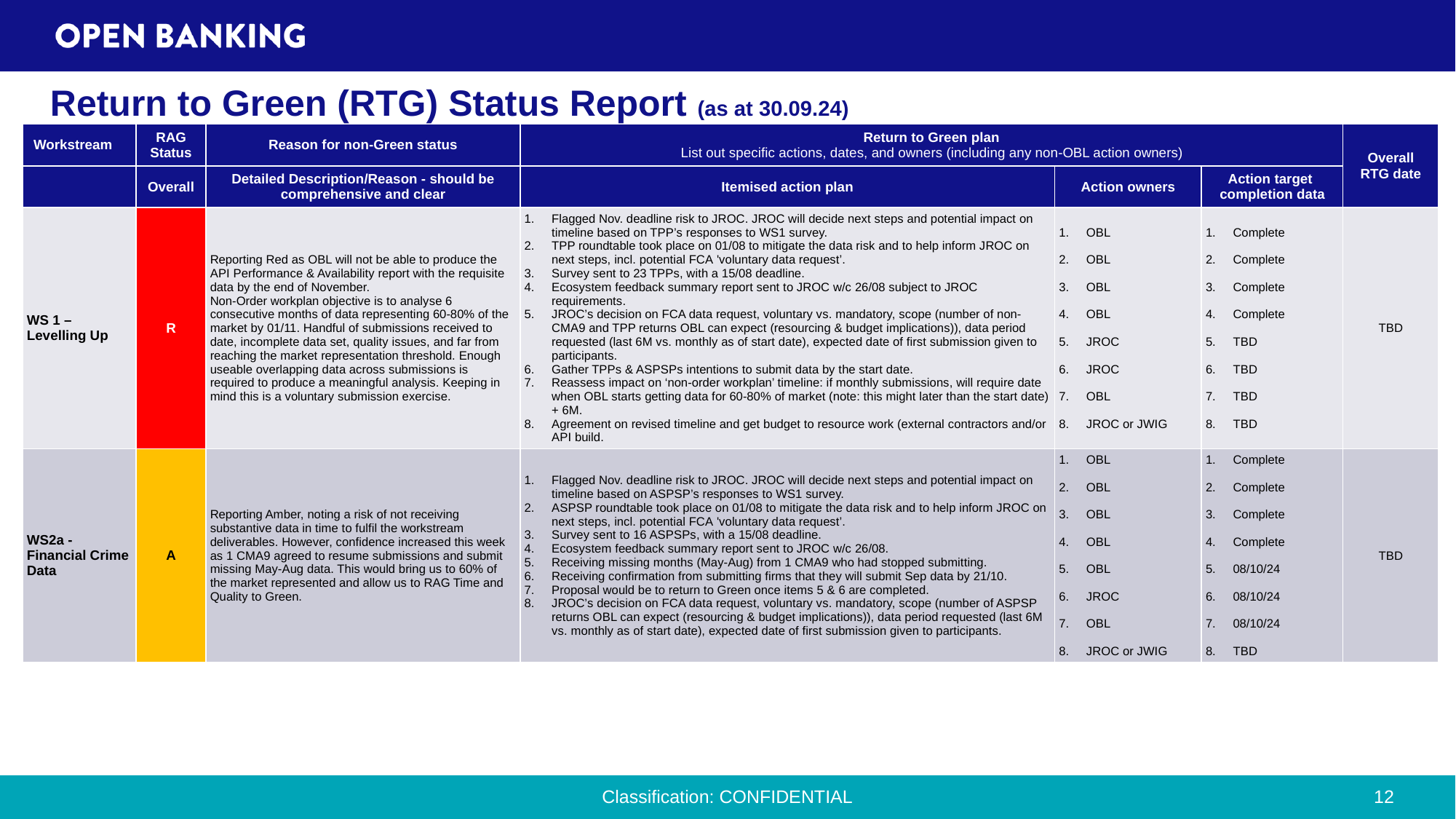

# Return to Green (RTG) Status Report (as at 30.09.24)
| Workstream | RAG Status | Reason for non-Green status | Return to Green plan List out specific actions, dates, and owners (including any non-OBL action owners) |  |  | Overall RTG date |
| --- | --- | --- | --- | --- | --- | --- |
|  | Overall | Detailed Description/Reason - should be comprehensive and clear | Itemised action plan | Action owners | Action target completion data |  |
| WS 1 – Levelling Up | R | Reporting Red as OBL will not be able to produce the API Performance & Availability report with the requisite data by the end of November. Non-Order workplan objective is to analyse 6 consecutive months of data representing 60-80% of the market by 01/11. Handful of submissions received to date, incomplete data set, quality issues, and far from reaching the market representation threshold. Enough useable overlapping data across submissions is required to produce a meaningful analysis. Keeping in mind this is a voluntary submission exercise. | Flagged Nov. deadline risk to JROC. JROC will decide next steps and potential impact on timeline based on TPP’s responses to WS1 survey. TPP roundtable took place on 01/08 to mitigate the data risk and to help inform JROC on next steps, incl. potential FCA 'voluntary data request’. Survey sent to 23 TPPs, with a 15/08 deadline. Ecosystem feedback summary report sent to JROC w/c 26/08 subject to JROC requirements. JROC’s decision on FCA data request, voluntary vs. mandatory, scope (number of non-CMA9 and TPP returns OBL can expect (resourcing & budget implications)), data period requested (last 6M vs. monthly as of start date), expected date of first submission given to participants. Gather TPPs & ASPSPs intentions to submit data by the start date. Reassess impact on ‘non-order workplan’ timeline: if monthly submissions, will require date when OBL starts getting data for 60-80% of market (note: this might later than the start date) + 6M. Agreement on revised timeline and get budget to resource work (external contractors and/or API build. | OBL OBL OBL OBL JROC JROC OBL JROC or JWIG | Complete Complete Complete Complete TBD TBD TBD TBD | TBD |
| WS2a - Financial Crime Data | A | Reporting Amber, noting a risk of not receiving substantive data in time to fulfil the workstream deliverables. However, confidence increased this week as 1 CMA9 agreed to resume submissions and submit missing May-Aug data. This would bring us to 60% of the market represented and allow us to RAG Time and Quality to Green. | Flagged Nov. deadline risk to JROC. JROC will decide next steps and potential impact on timeline based on ASPSP’s responses to WS1 survey. ASPSP roundtable took place on 01/08 to mitigate the data risk and to help inform JROC on next steps, incl. potential FCA 'voluntary data request’. Survey sent to 16 ASPSPs, with a 15/08 deadline. Ecosystem feedback summary report sent to JROC w/c 26/08. Receiving missing months (May-Aug) from 1 CMA9 who had stopped submitting. Receiving confirmation from submitting firms that they will submit Sep data by 21/10. Proposal would be to return to Green once items 5 & 6 are completed. JROC’s decision on FCA data request, voluntary vs. mandatory, scope (number of ASPSP returns OBL can expect (resourcing & budget implications)), data period requested (last 6M vs. monthly as of start date), expected date of first submission given to participants. | OBL OBL OBL OBL OBL JROC OBL JROC or JWIG | Complete Complete Complete Complete 08/10/24 08/10/24 08/10/24 TBD | TBD |
Classification: CONFIDENTIAL
12